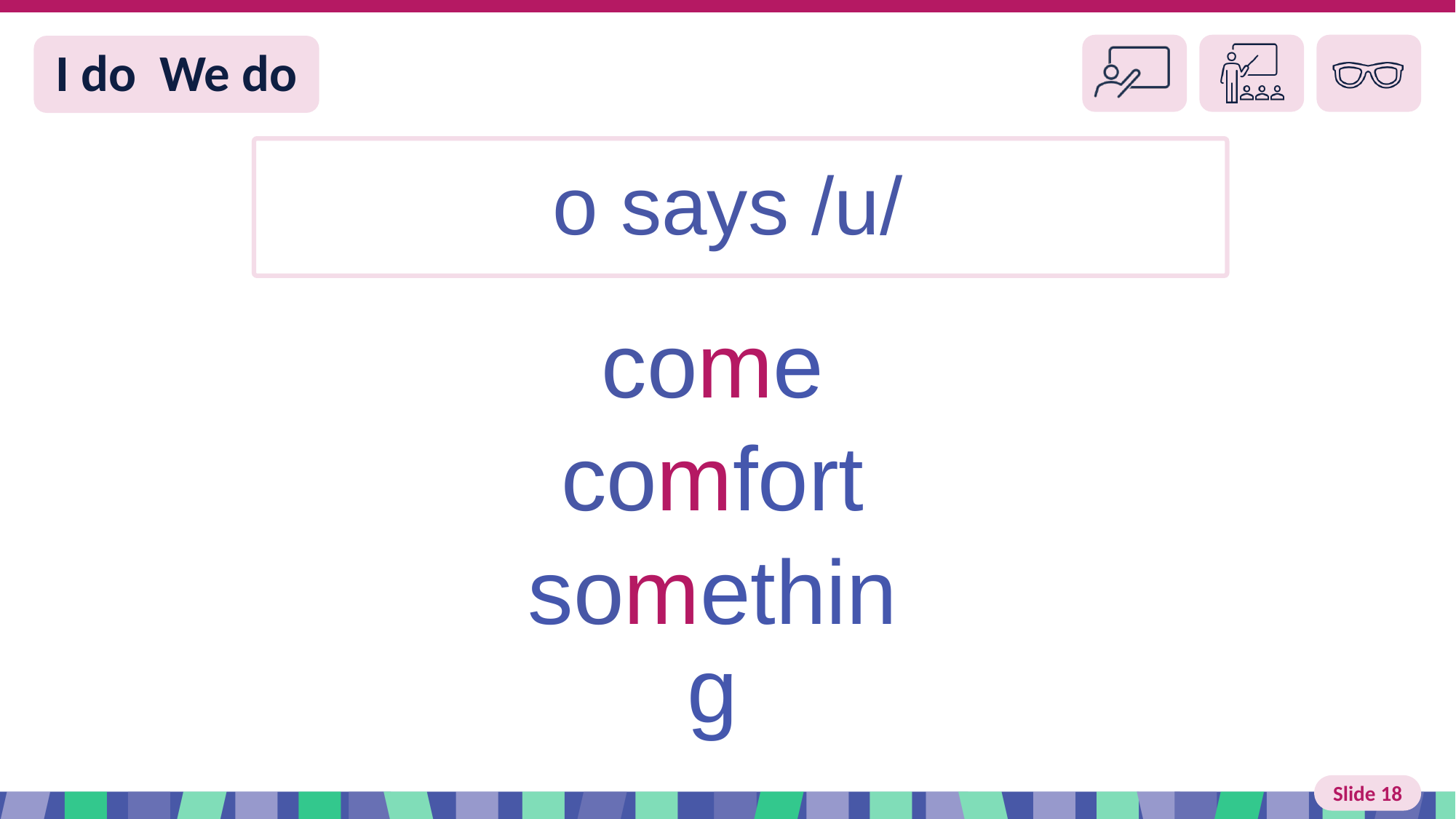

Slide 18 I do We do

o says /u/

come
comfort
something